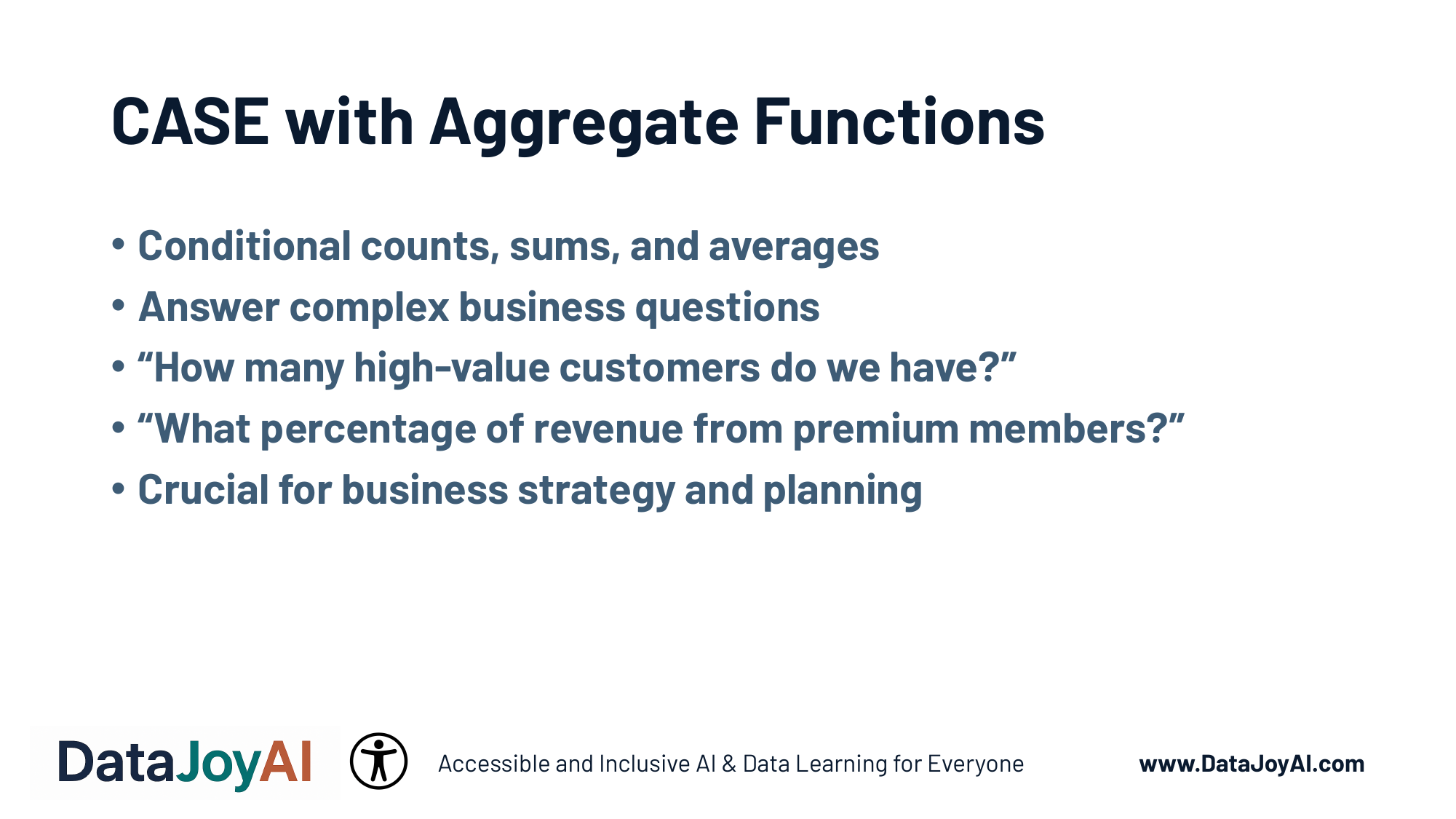

# CASE with Aggregate Functions
Conditional counts, sums, and averages
Answer complex business questions
“How many high-value customers do we have?”
“What percentage of revenue from premium members?”
Crucial for business strategy and planning